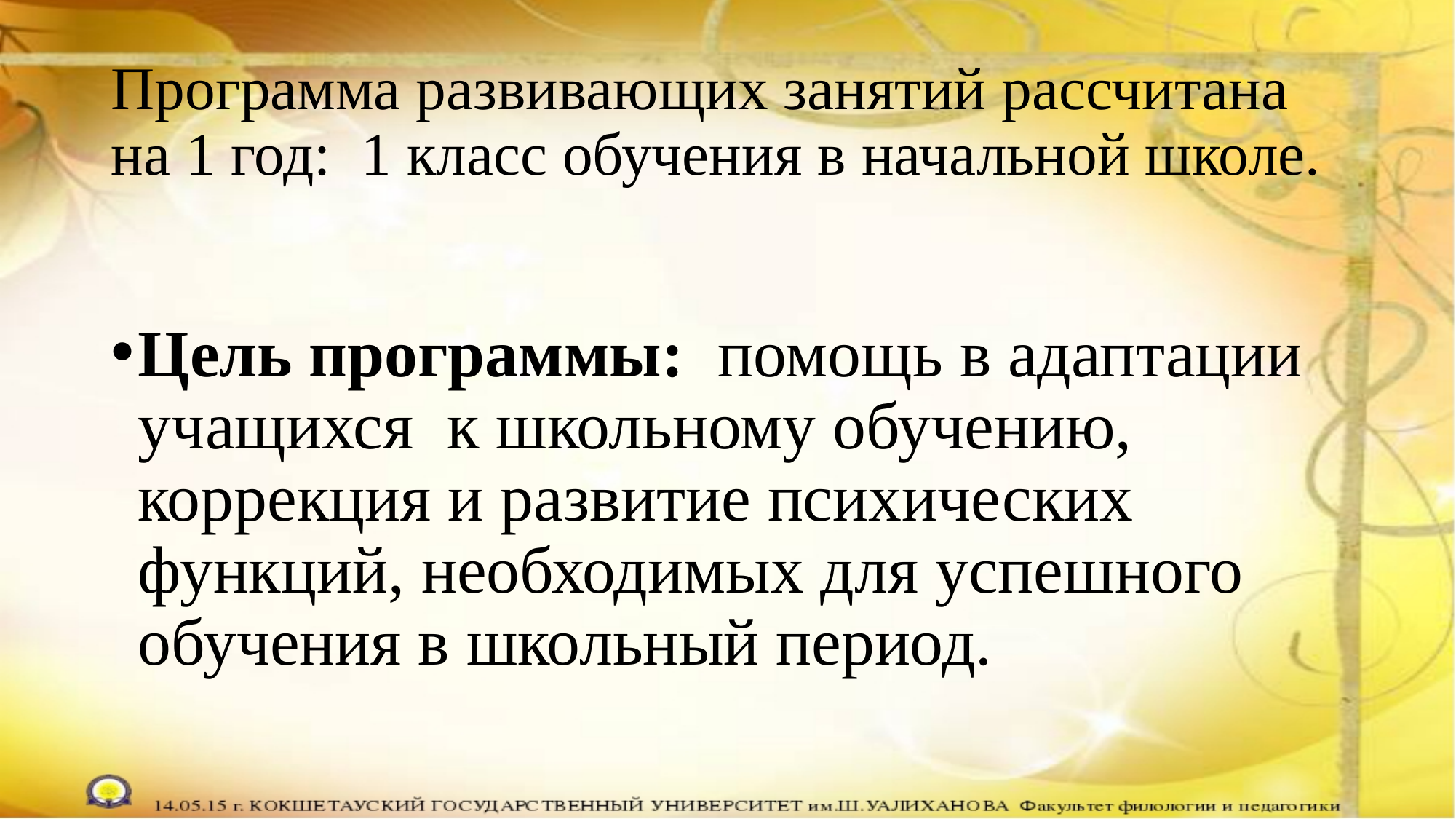

# Программа развивающих занятий рассчитана на 1 год:  1 класс обучения в начальной школе.

Цель программы:  помощь в адаптации учащихся  к школьному обучению, коррекция и развитие психических функций, необходимых для успешного обучения в школьный период.